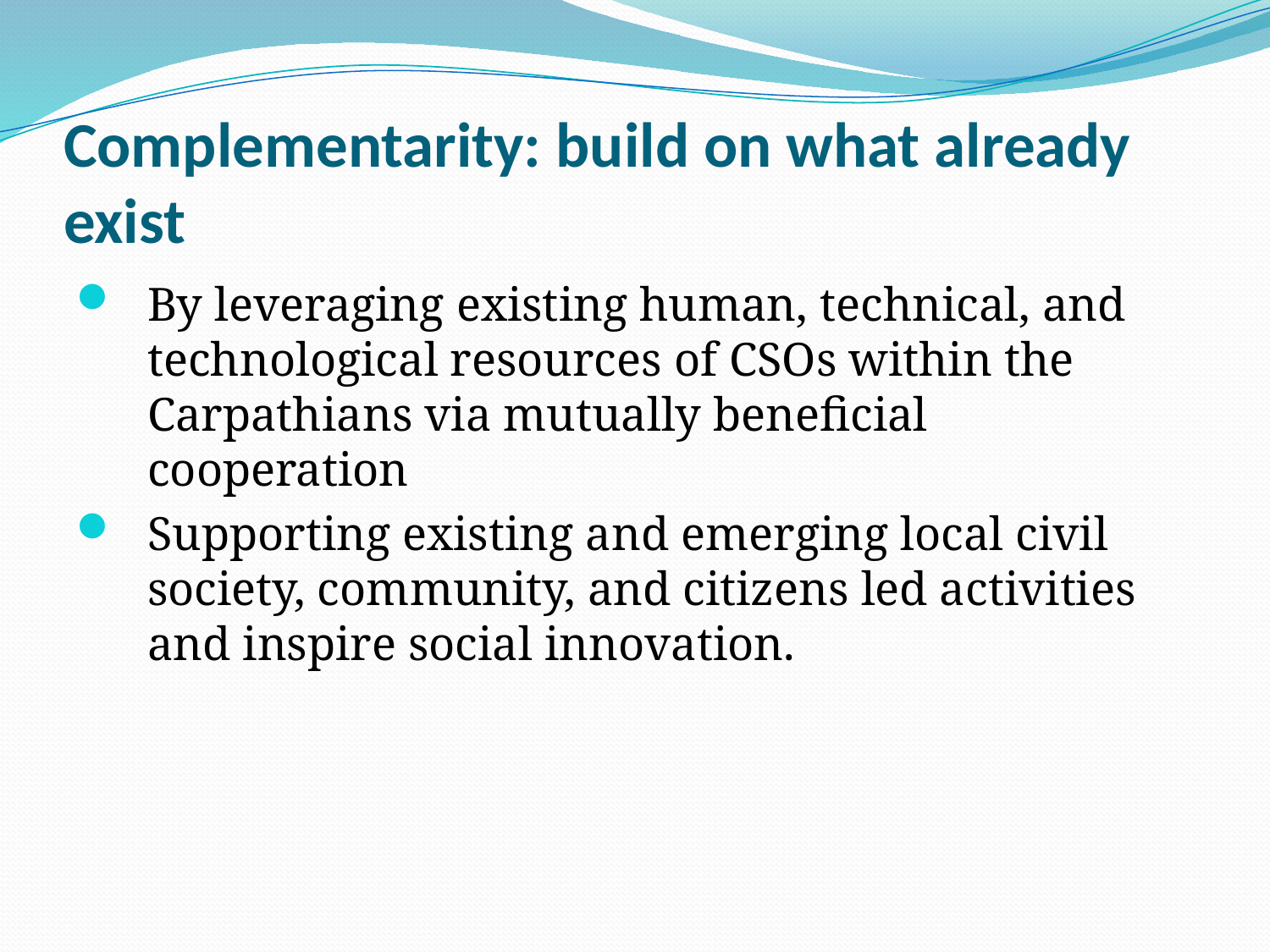

# Complementarity: build on what already exist
By leveraging existing human, technical, and technological resources of CSOs within the Carpathians via mutually beneficial cooperation
Supporting existing and emerging local civil society, community, and citizens led activities and inspire social innovation.